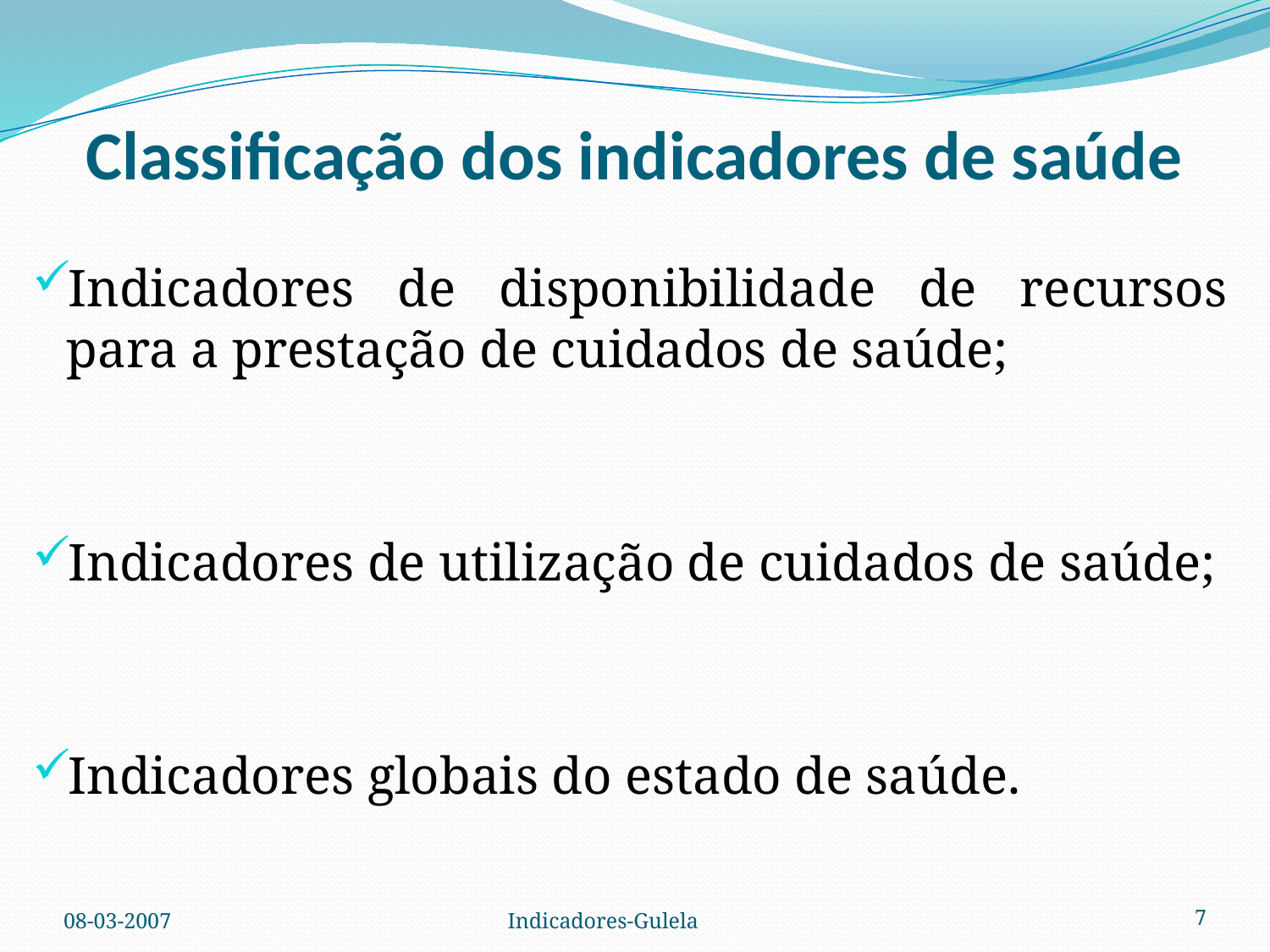

# Classificação dos indicadores de saúde

Indicadores de disponibilidade de recursos para a prestação de cuidados de saúde;

Indicadores de utilização de cuidados de saúde;

Indicadores globais do estado de saúde.

08-03-2007
Indicadores-Gulela
7